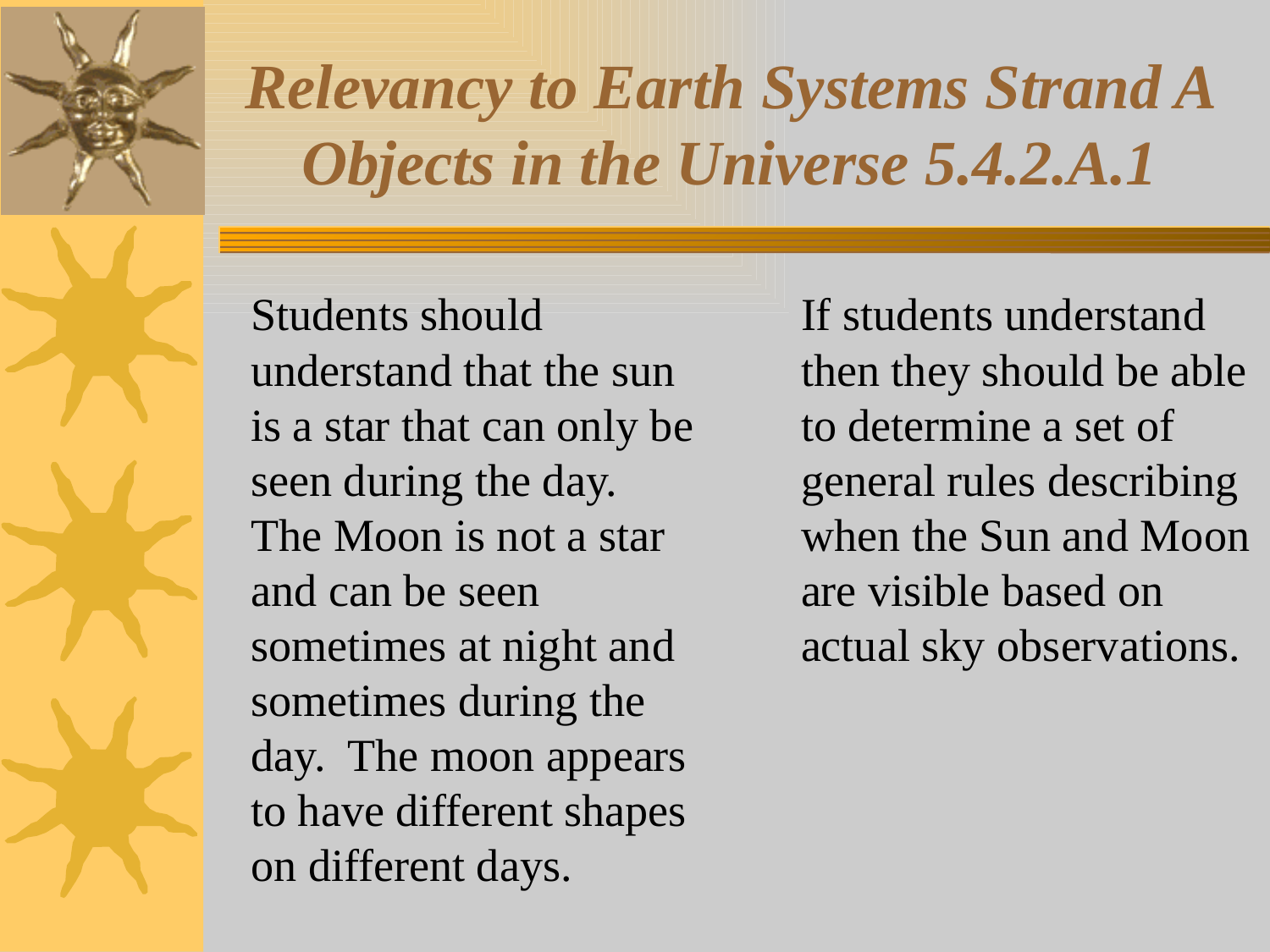

# Relevancy to Earth Systems Strand A Objects in the Universe 5.4.2.A.1
	Students should understand that the sun is a star that can only be seen during the day.  The Moon is not a star and can be seen sometimes at night and sometimes during the day.  The moon appears to have different shapes on different days.
	If students understand then they should be able to determine a set of general rules describing when the Sun and Moon are visible based on actual sky observations.